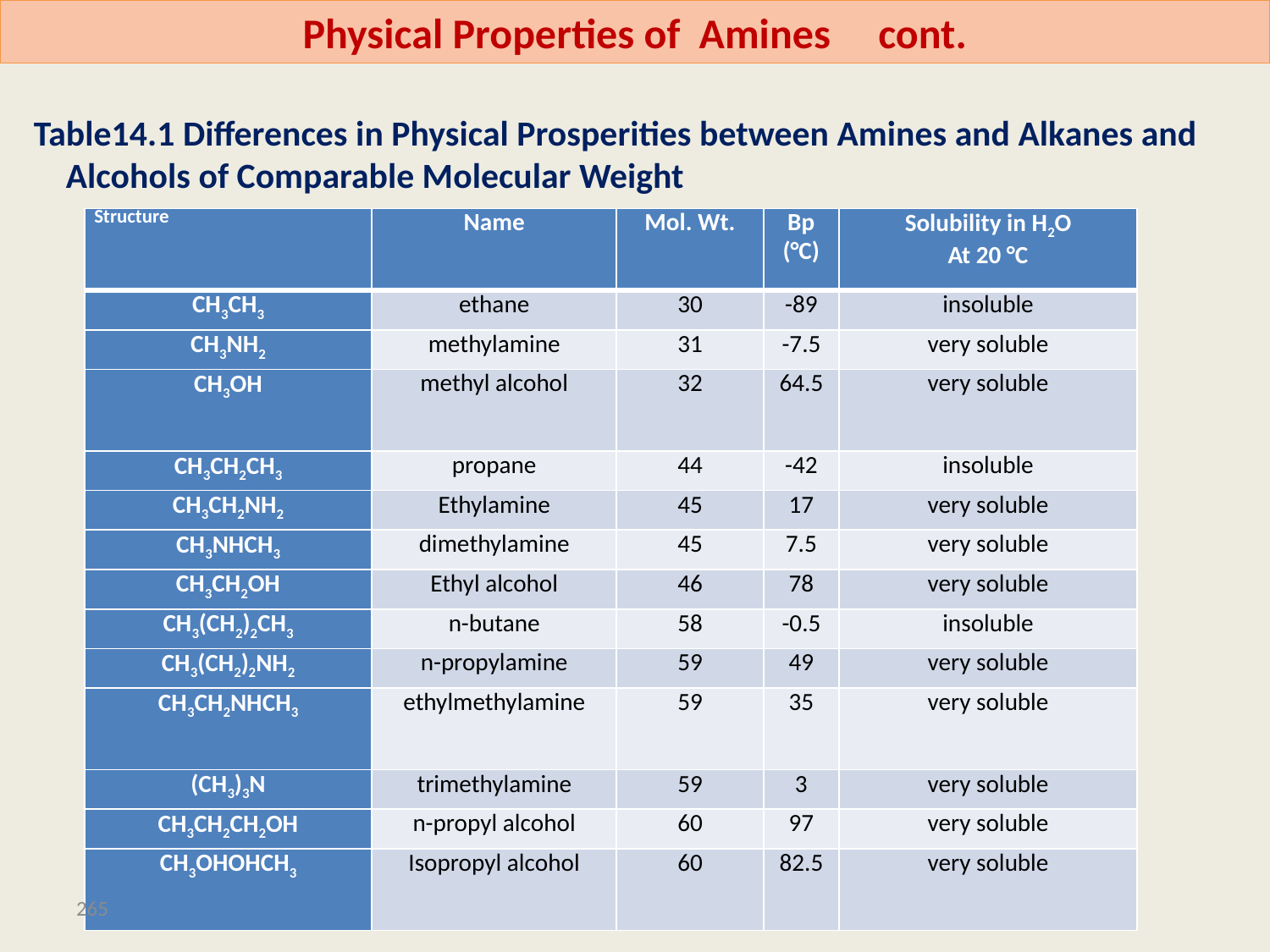

Physical Properties of  Amines     cont.
Table14.1 Differences in Physical Prosperities between Amines and Alkanes and     Alcohols of Comparable Molecular Weight
| Structure | Name | Mol. Wt. | Bp (°C) | Solubility in H2O At 20 °C |
| --- | --- | --- | --- | --- |
| CH3CH3 | ethane | 30 | -89 | insoluble |
| CH3NH2 | methylamine | 31 | -7.5 | very soluble |
| CH3OH | methyl alcohol | 32 | 64.5 | very soluble |
| CH3CH2CH3 | propane | 44 | -42 | insoluble |
| CH3CH2NH2 | Ethylamine | 45 | 17 | very soluble |
| CH3NHCH3 | dimethylamine | 45 | 7.5 | very soluble |
| CH3CH2OH | Ethyl alcohol | 46 | 78 | very soluble |
| CH3(CH2)2CH3 | n-butane | 58 | -0.5 | insoluble |
| CH3(CH2)2NH2 | n-propylamine | 59 | 49 | very soluble |
| CH3CH2NHCH3 | ethylmethylamine | 59 | 35 | very soluble |
| (CH3)3N | trimethylamine | 59 | 3 | very soluble |
| CH3CH2CH2OH | n-propyl alcohol | 60 | 97 | very soluble |
| CH3OHOHCH3 | Isopropyl alcohol | 60 | 82.5 | very soluble |
265